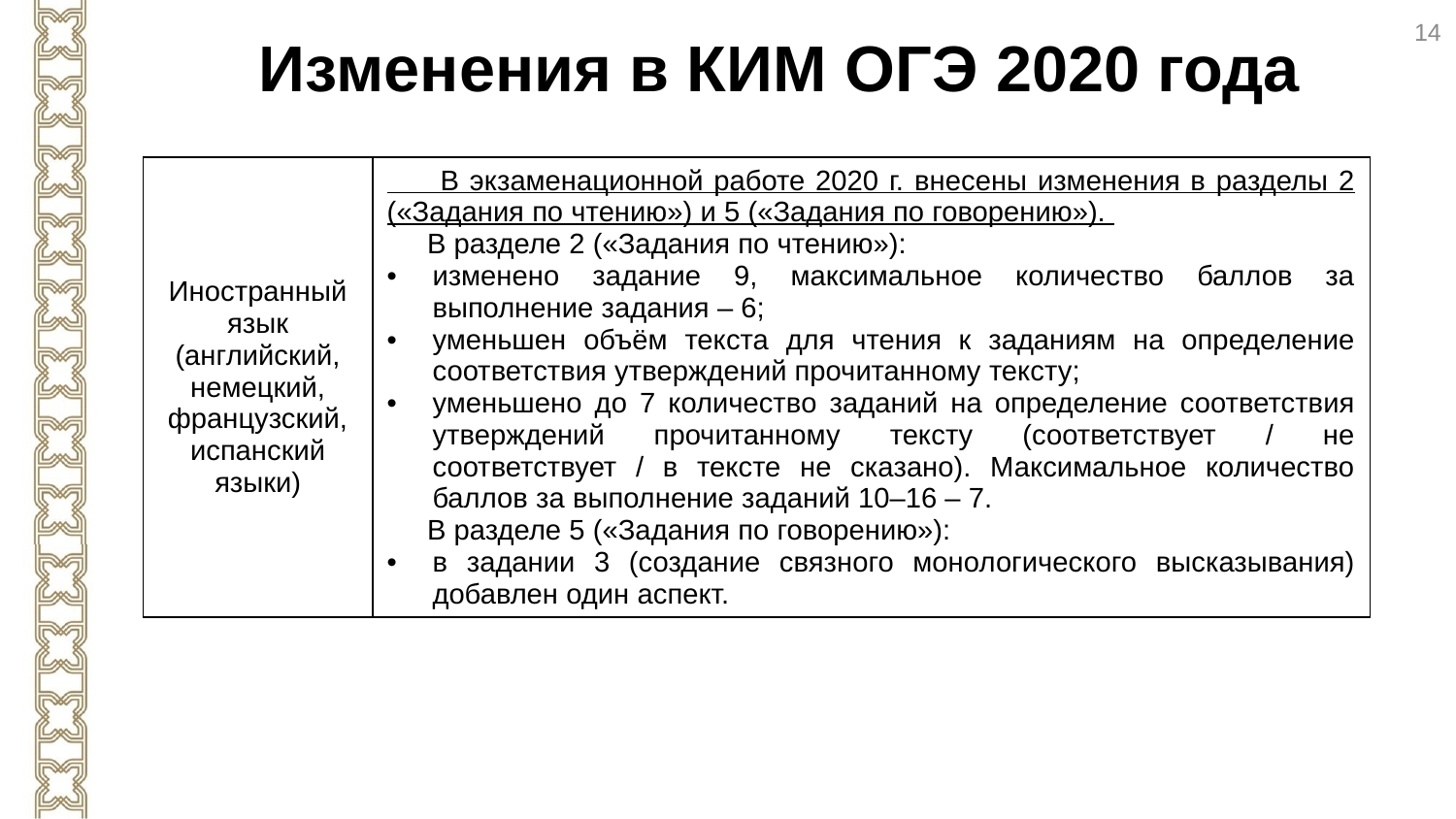

14
Изменения в КИМ ОГЭ 2020 года

| Иностранный язык (английский, немецкий, французский, испанский языки) | В экзаменационной работе 2020 г. внесены изменения в разделы 2 («Задания по чтению») и 5 («Задания по говорению»). В разделе 2 («Задания по чтению»): изменено задание 9, максимальное количество баллов за выполнение задания – 6; уменьшен объём текста для чтения к заданиям на определение соответствия утверждений прочитанному тексту; уменьшено до 7 количество заданий на определение соответствия утверждений прочитанному тексту (соответствует / не соответствует / в тексте не сказано). Максимальное количество баллов за выполнение заданий 10–16 – 7. В разделе 5 («Задания по говорению»): в задании 3 (создание связного монологического высказывания) добавлен один аспект. |
| --- | --- |